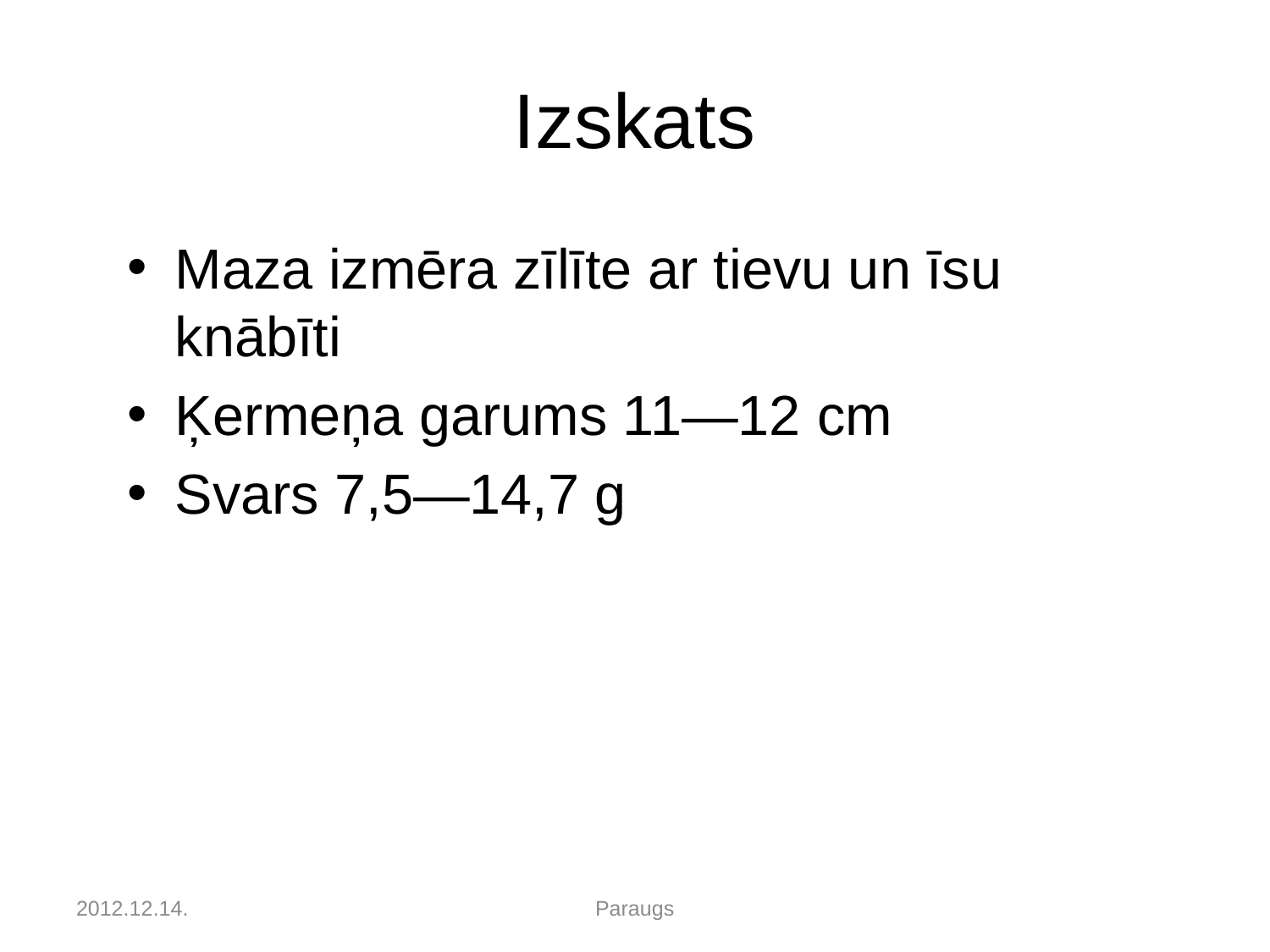

# Izskats
Maza izmēra zīlīte ar tievu un īsu knābīti
Ķermeņa garums 11—12 сm
Svars 7,5—14,7 g
2012.12.14.
Paraugs